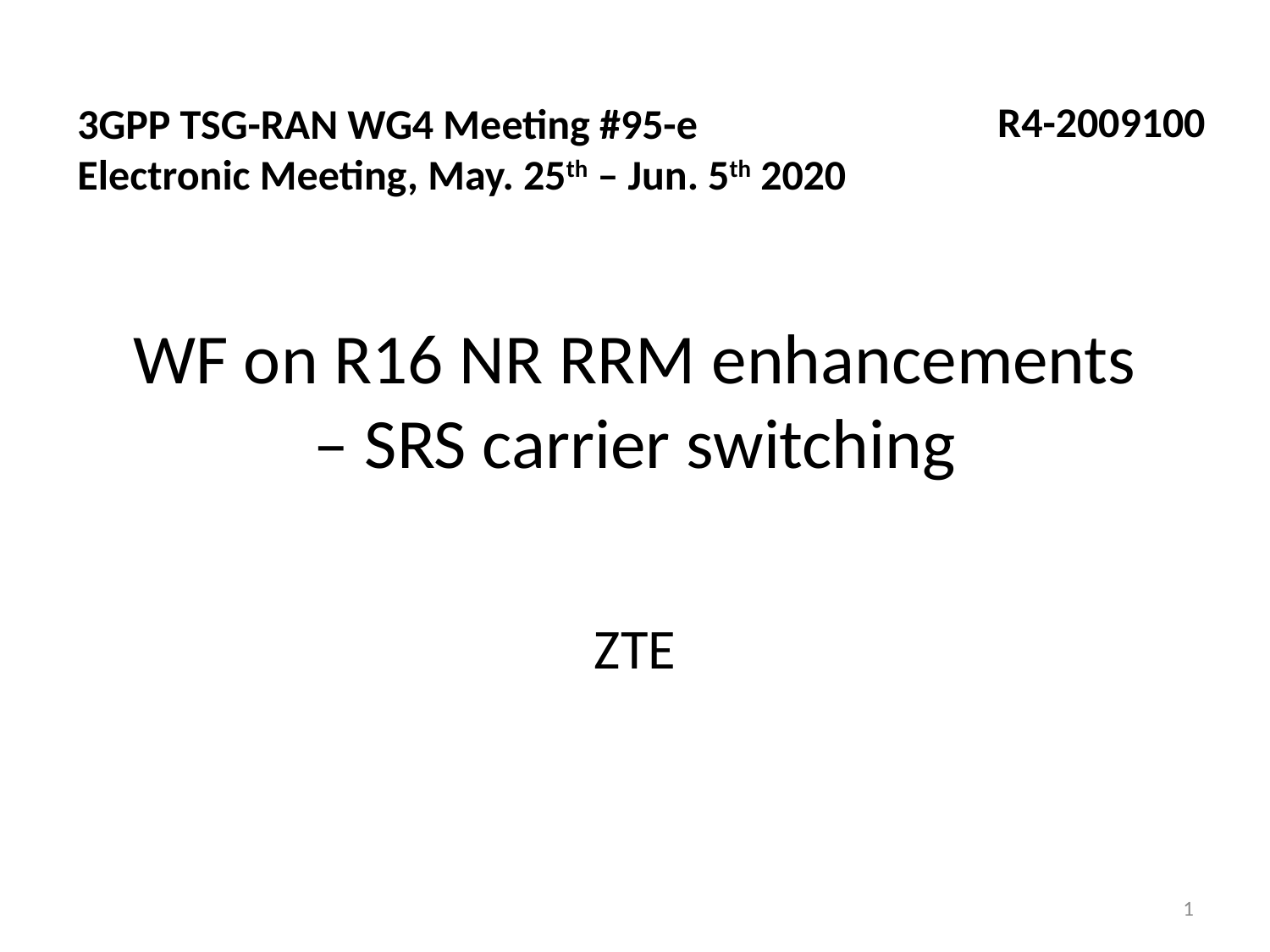

R4-2009100
3GPP TSG-RAN WG4 Meeting #95-e
Electronic Meeting, May. 25th – Jun. 5th 2020

# WF on R16 NR RRM enhancements – SRS carrier switching
ZTE
1